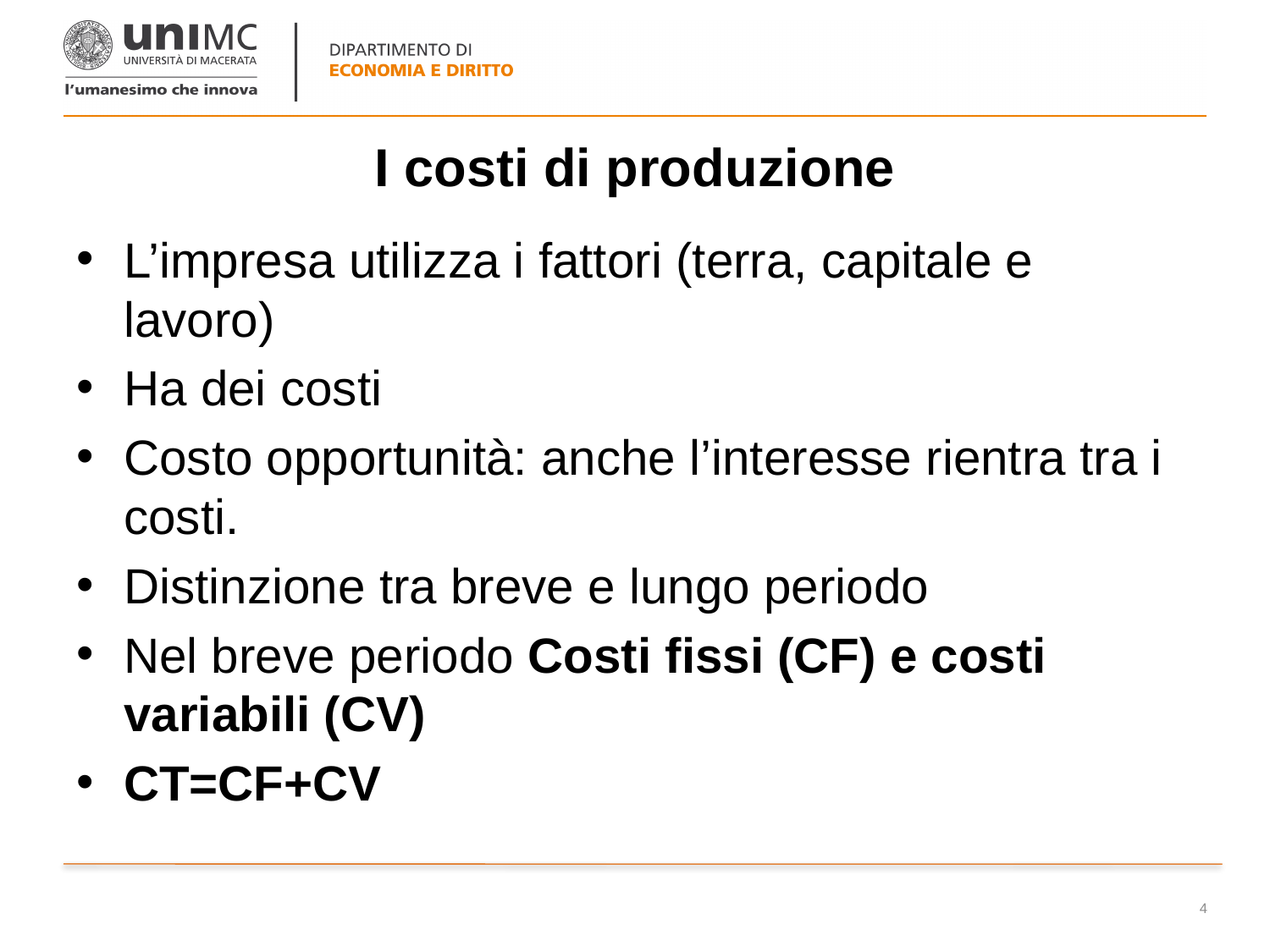

# I costi di produzione
L’impresa utilizza i fattori (terra, capitale e lavoro)
Ha dei costi
Costo opportunità: anche l’interesse rientra tra i costi.
Distinzione tra breve e lungo periodo
Nel breve periodo Costi fissi (CF) e costi variabili (CV)
CT=CF+CV
4